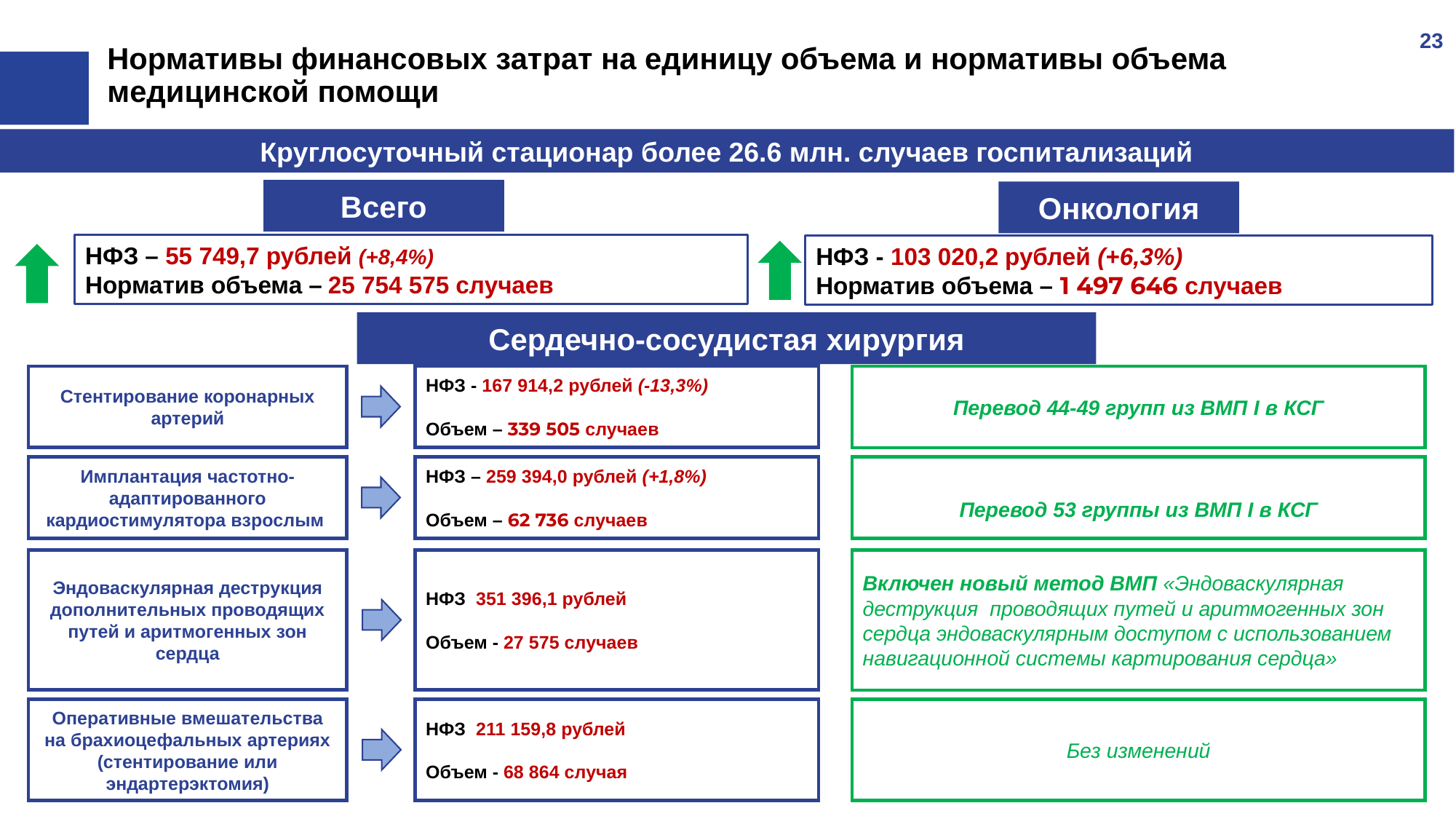

23
# Нормативы финансовых затрат на единицу объема и нормативы объема медицинской помощи
Круглосуточный стационар более 26.6 млн. случаев госпитализаций
Всего
Онкология
НФЗ – 55 749,7 рублей (+8,4%)
Норматив объема – 25 754 575 случаев
НФЗ - 103 020,2 рублей (+6,3%)
Норматив объема – 1 497 646 случаев

Сердечно-сосудистая хирургия
НФЗ - 167 914,2 рублей (-13,3%)

Объем – 339 505 случаев
Стентирование коронарных артерий
Перевод 44-49 групп из ВМП I в КСГ

НФЗ – 259 394,0 рублей (+1,8%)

Объем – 62 736 случаев
Имплантация частотно-адаптированного кардиостимулятора взрослым

Перевод 53 группы из ВМП I в КСГ

НФЗ  351 396,1 рублей

Объем - 27 575 случаев
Эндоваскулярная деструкция дополнительных проводящих путей и аритмогенных зон сердца
Включен новый метод ВМП «Эндоваскулярная деструкция  проводящих путей и аритмогенных зон сердца эндоваскулярным доступом с использованием  навигационной системы картирования сердца»

НФЗ  211 159,8 рублей

Объем - 68 864 случая
Оперативные вмешательства на брахиоцефальных артериях (стентирование или эндартерэктомия)
Без изменений